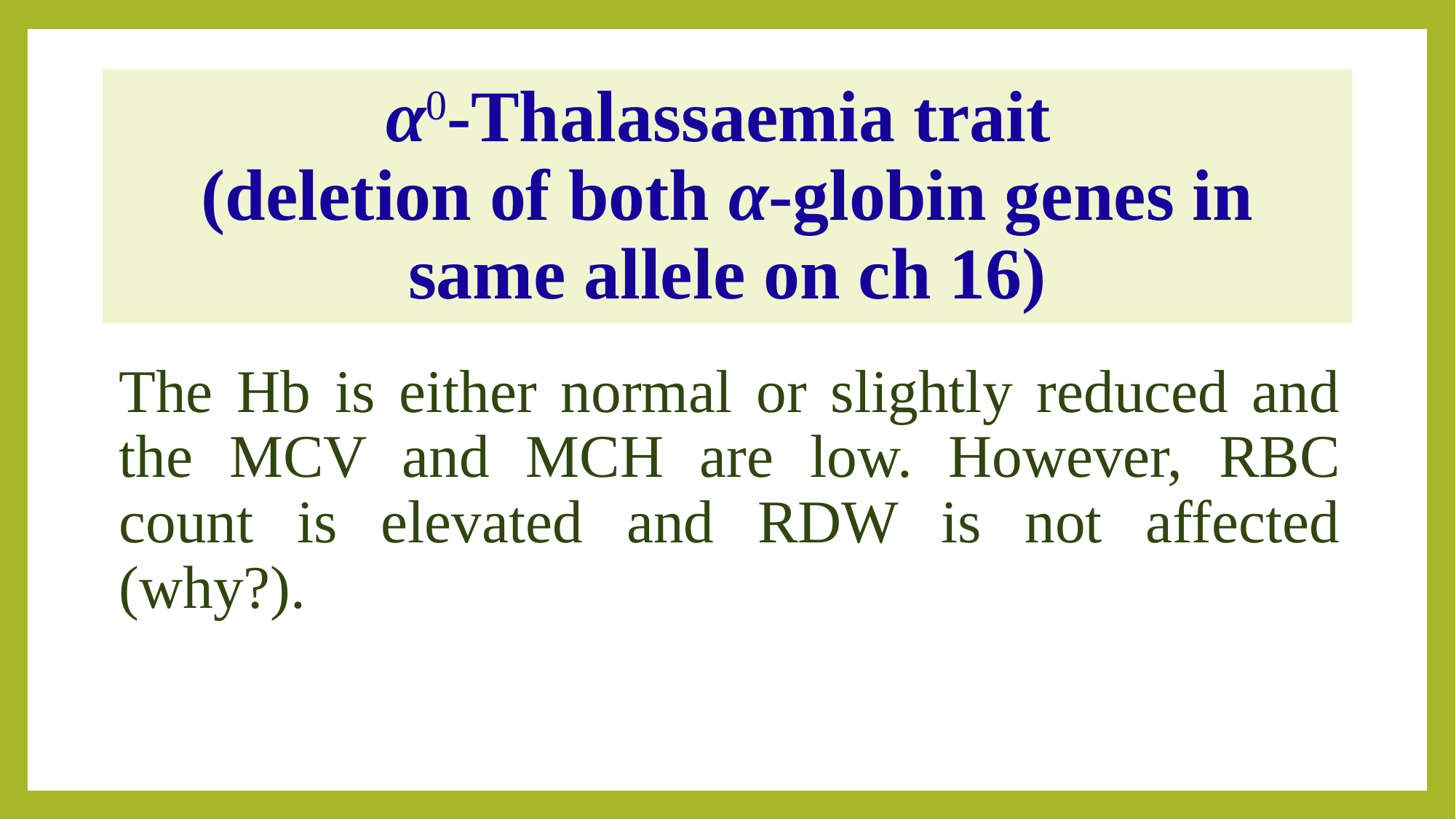

# α0-Thalassaemia trait (deletion of both α-globin genes in same allele on ch 16)
The Hb is either normal or slightly reduced and the MCV and MCH are low. However, RBC count is elevated and RDW is not affected (why?).